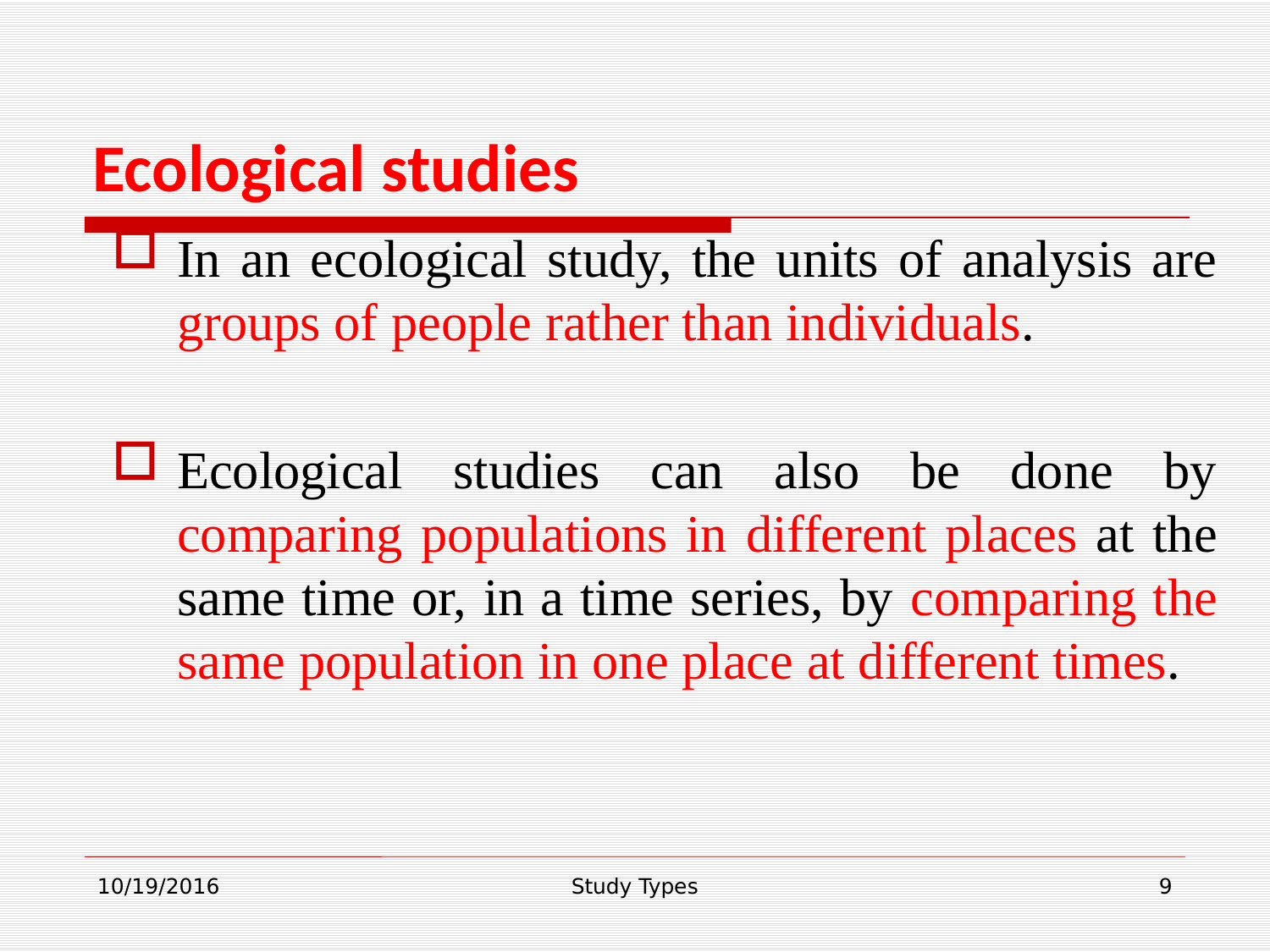

# Ecological studies
In an ecological study, the units of analysis are groups of people rather than individuals.

Ecological studies can also be done by comparing populations in different places at the same time or, in a time series, by comparing the same population in one place at different times.

10/19/2016
Study Types
9